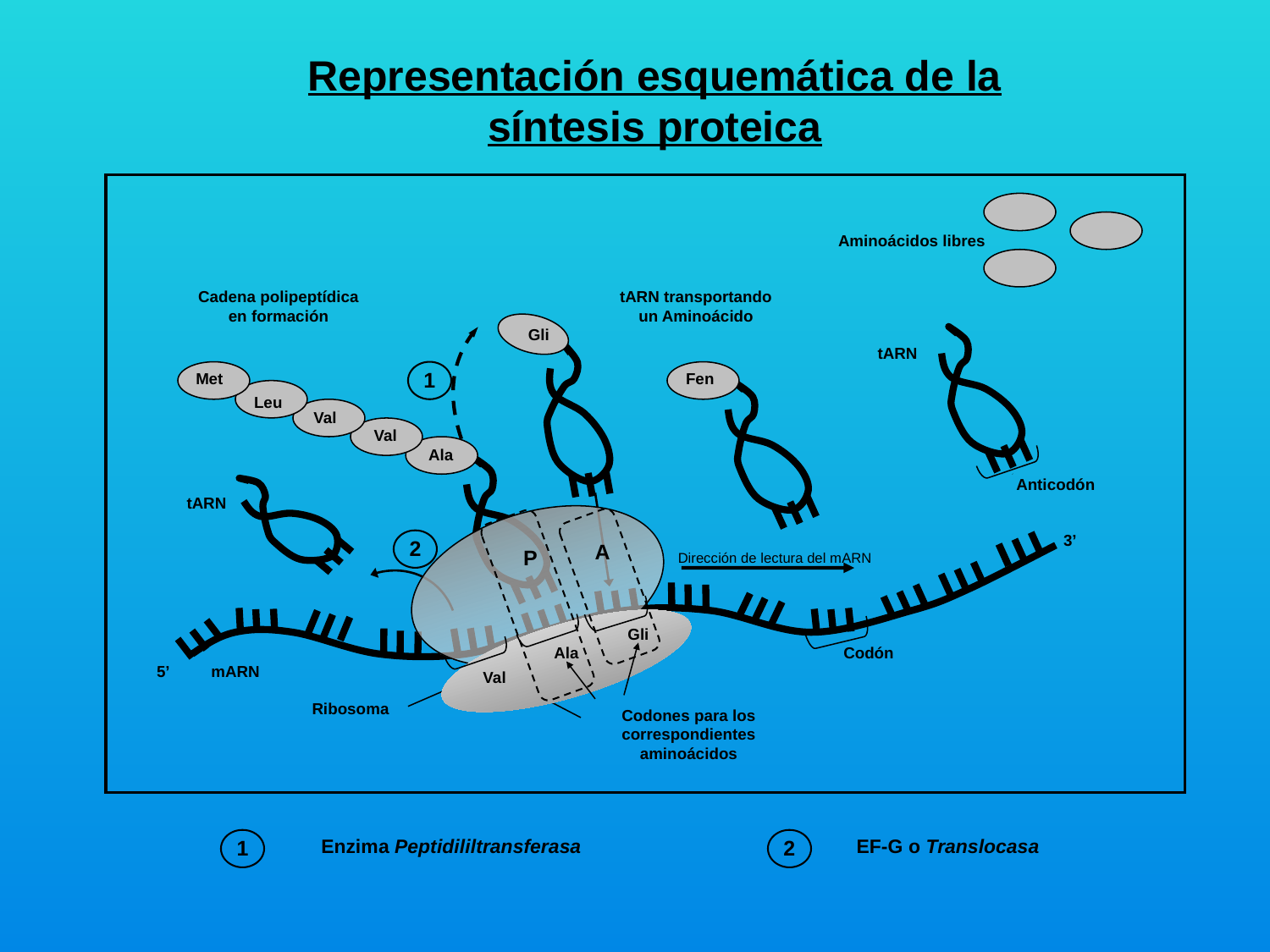

Representación esquemática de la síntesis proteica

Aminoácidos libres

Cadena polipeptídica en formación

Met

Leu

Val

Val

Ala

tARN

tARN transportando un Aminoácido

Fen

Gli
tARN

Anticodón

1

P

A

Gli

Ala

Val

3’
Dirección de lectura del mARN

Codón
5’
mARN
Ribosoma
Codones para los correspondientes aminoácidos

2

1
Enzima Peptidililtransferasa

2
EF-G o Translocasa